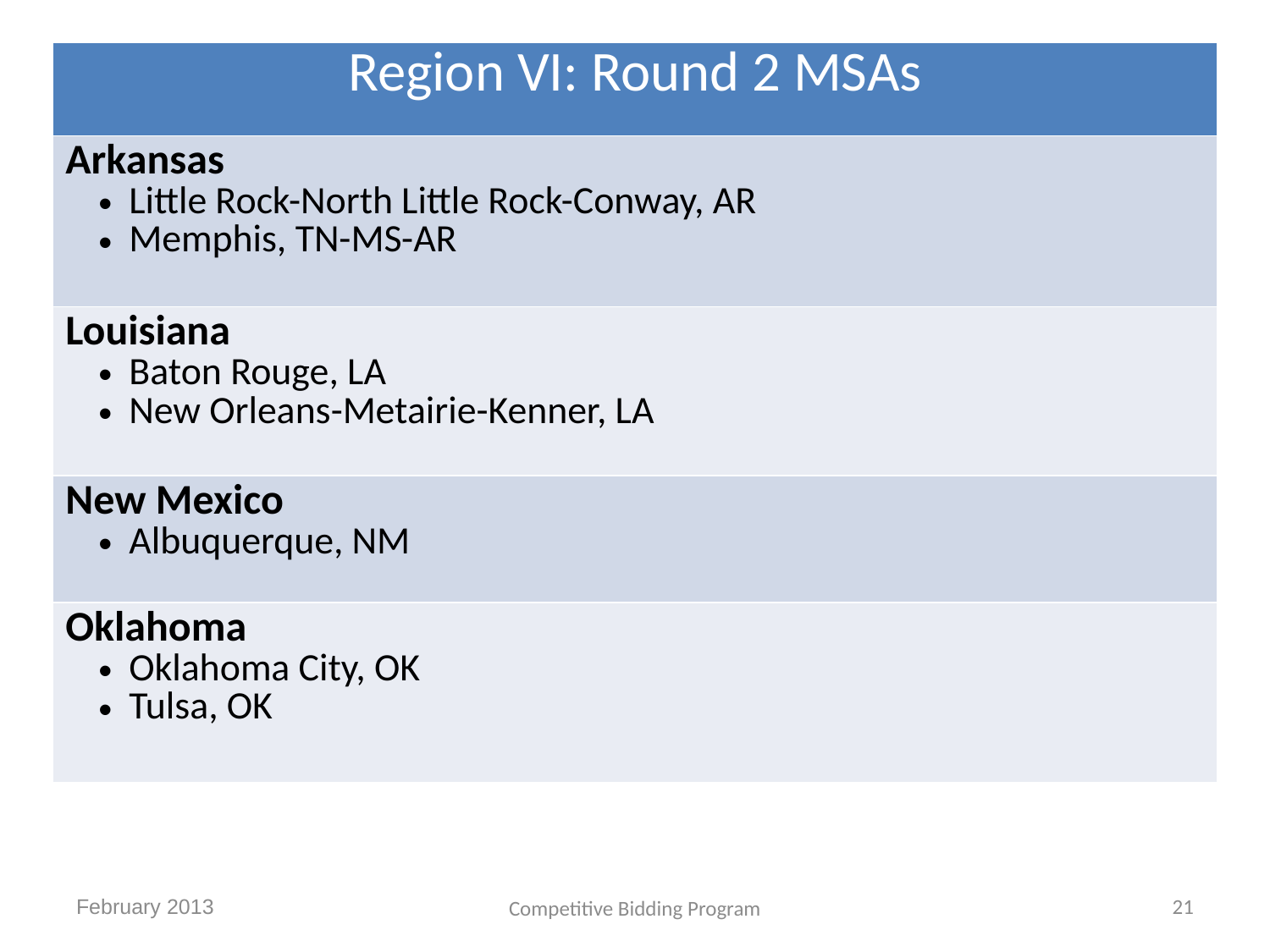

| Region VI: Round 2 MSAs |
| --- |
| Arkansas Little Rock-North Little Rock-Conway, AR Memphis, TN-MS-AR |
| Louisiana Baton Rouge, LA New Orleans-Metairie-Kenner, LA |
| New Mexico Albuquerque, NM |
| Oklahoma Oklahoma City, OK Tulsa, OK |
February 2013
21
Competitive Bidding Program